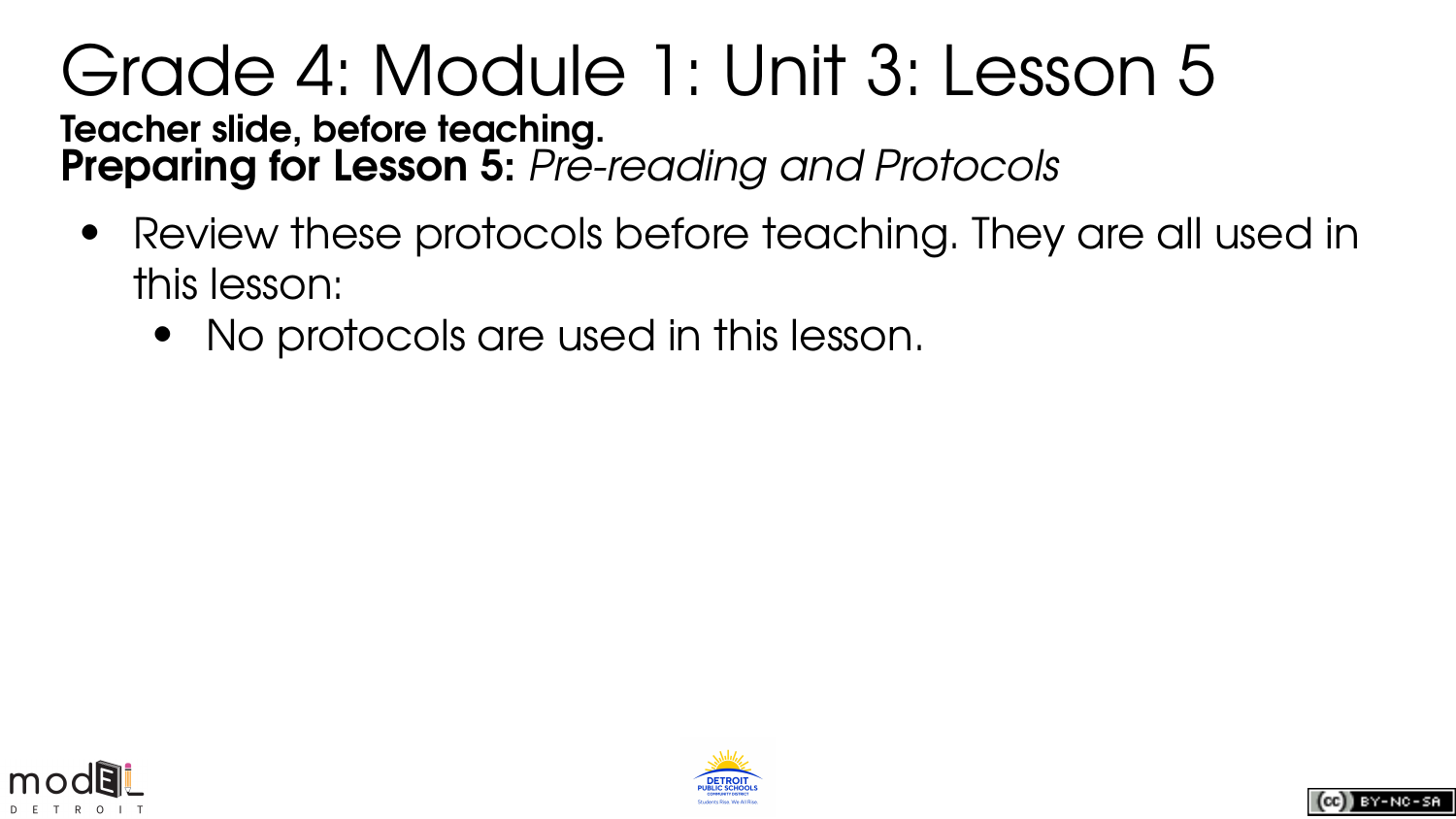

# Grade 4: Module 1: Unit 3: Lesson 5
Teacher slide, before teaching.
Preparing for Lesson 5: Pre-reading and Protocols
Review these protocols before teaching. They are all used in this lesson:
No protocols are used in this lesson.